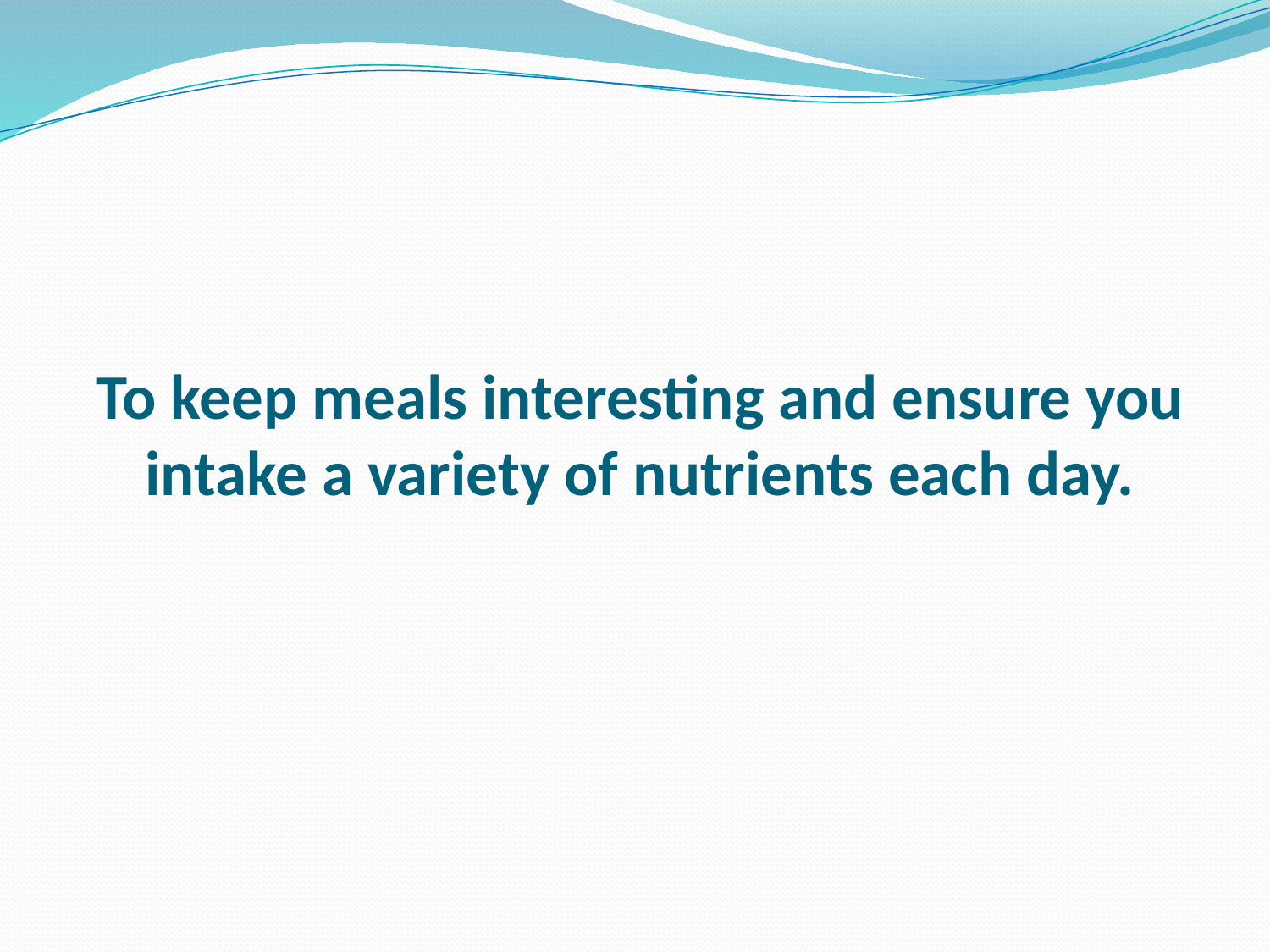

# To keep meals interesting and ensure you intake a variety of nutrients each day.